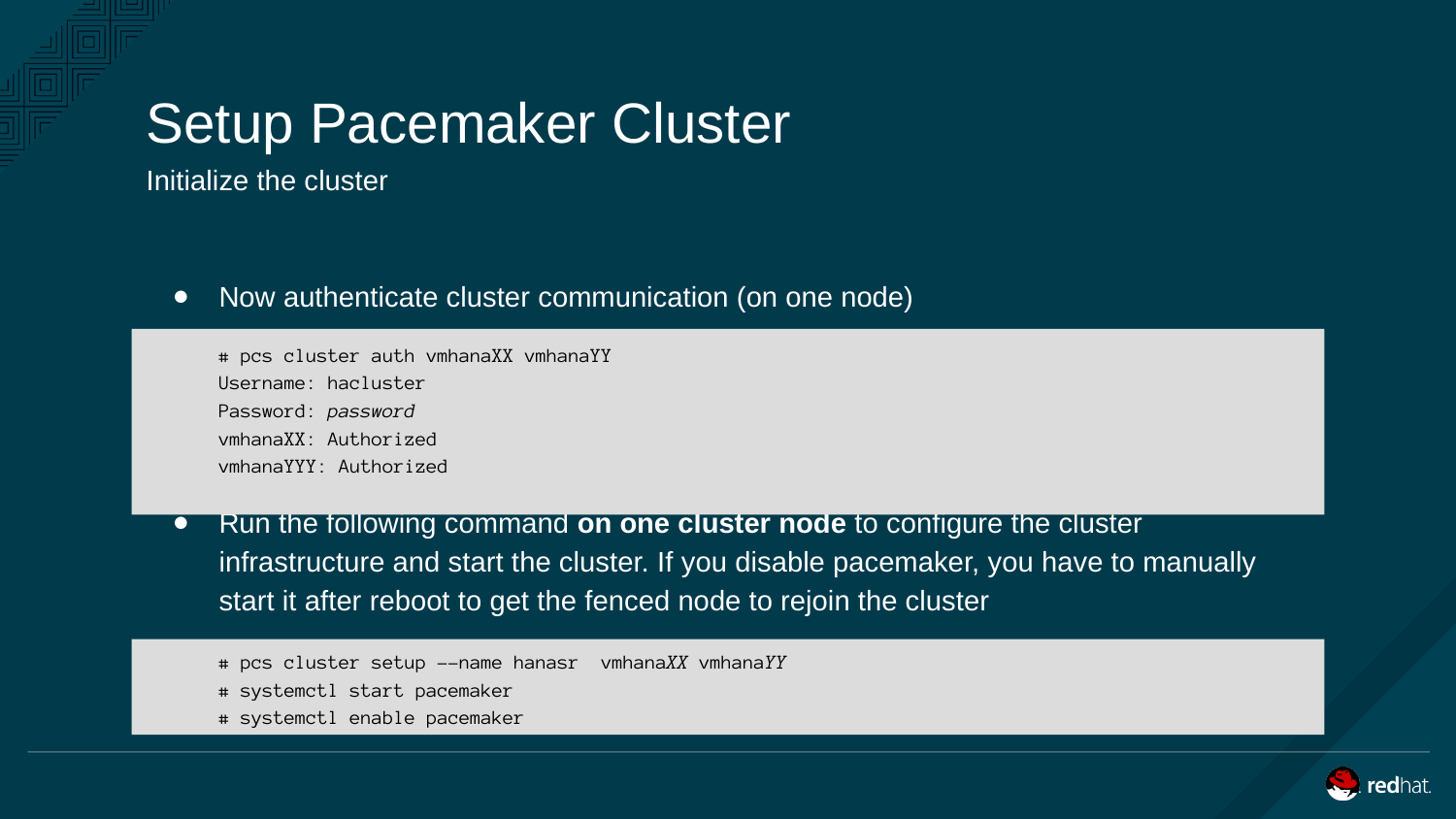

# Setup Pacemaker Cluster
Initialize the cluster
Now authenticate cluster communication (on one node)

Run the following command on one cluster node to configure the cluster infrastructure and start the cluster. If you disable pacemaker, you have to manually start it after reboot to get the fenced node to rejoin the cluster
# pcs cluster auth vmhanaXX vmhanaYY
Username: hacluster
Password: password
vmhanaXX: Authorized
vmhanaYYY: Authorized

# pcs cluster setup --name hanasr  vmhanaXX vmhanaYY
# systemctl start pacemaker # systemctl enable pacemaker